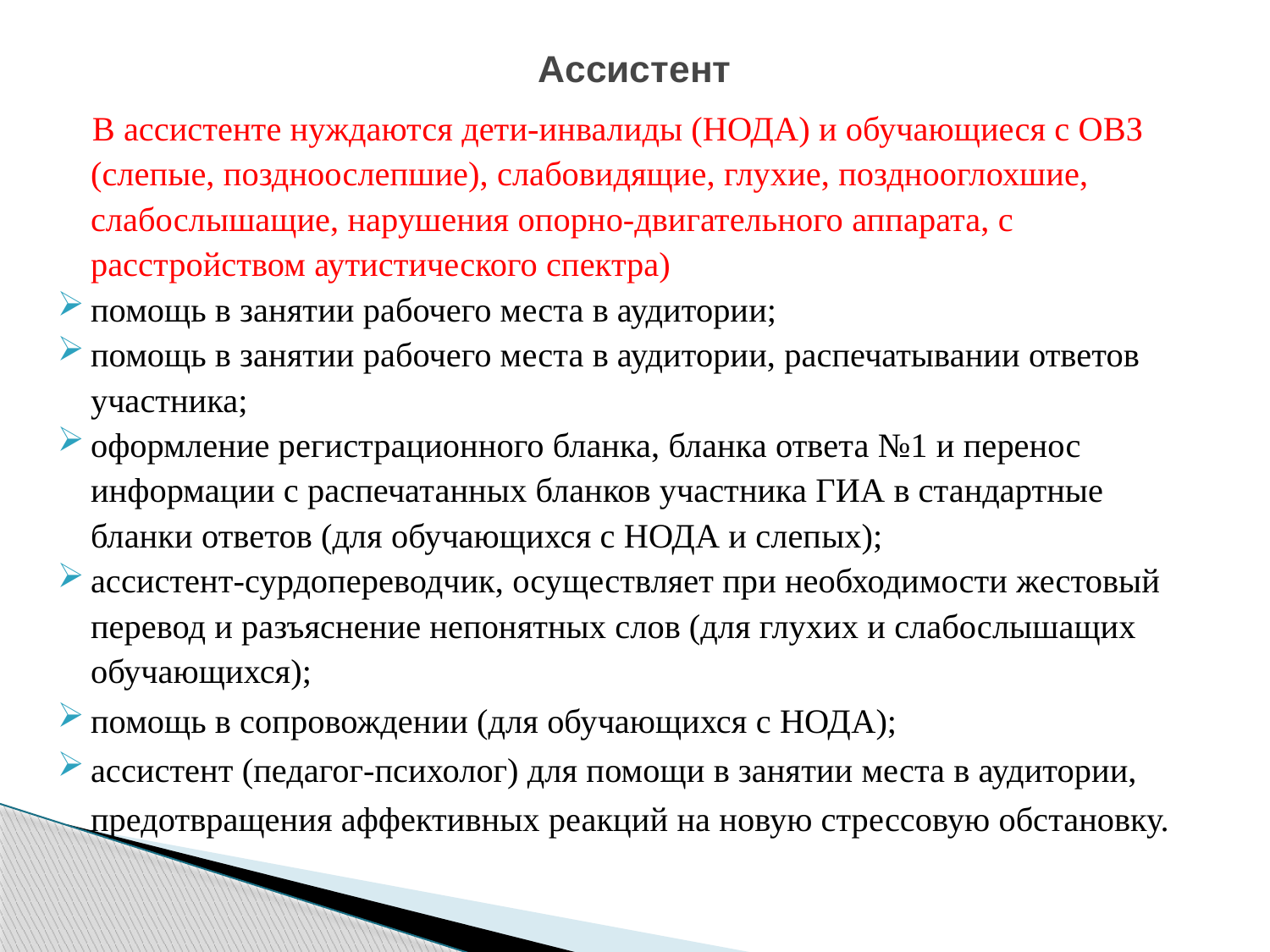

# Ассистент
    В ассистенте нуждаются дети-инвалиды (НОДА) и обучающиеся с ОВЗ (слепые, поздноослепшие), слабовидящие, глухие, позднооглохшие, слабослышащие, нарушения опорно-двигательного аппарата, с расстройством аутистического спектра)
помощь в занятии рабочего места в аудитории;
помощь в занятии рабочего места в аудитории, распечатывании ответов участника;
оформление регистрационного бланка, бланка ответа №1 и перенос информации с распечатанных бланков участника ГИА в стандартные бланки ответов (для обучающихся с НОДА и слепых);
ассистент-сурдопереводчик, осуществляет при необходимости жестовый перевод и разъяснение непонятных слов (для глухих и слабослышащих обучающихся);
помощь в сопровождении (для обучающихся с НОДА);
ассистент (педагог-психолог) для помощи в занятии места в аудитории, предотвращения аффективных реакций на новую стрессовую обстановку.